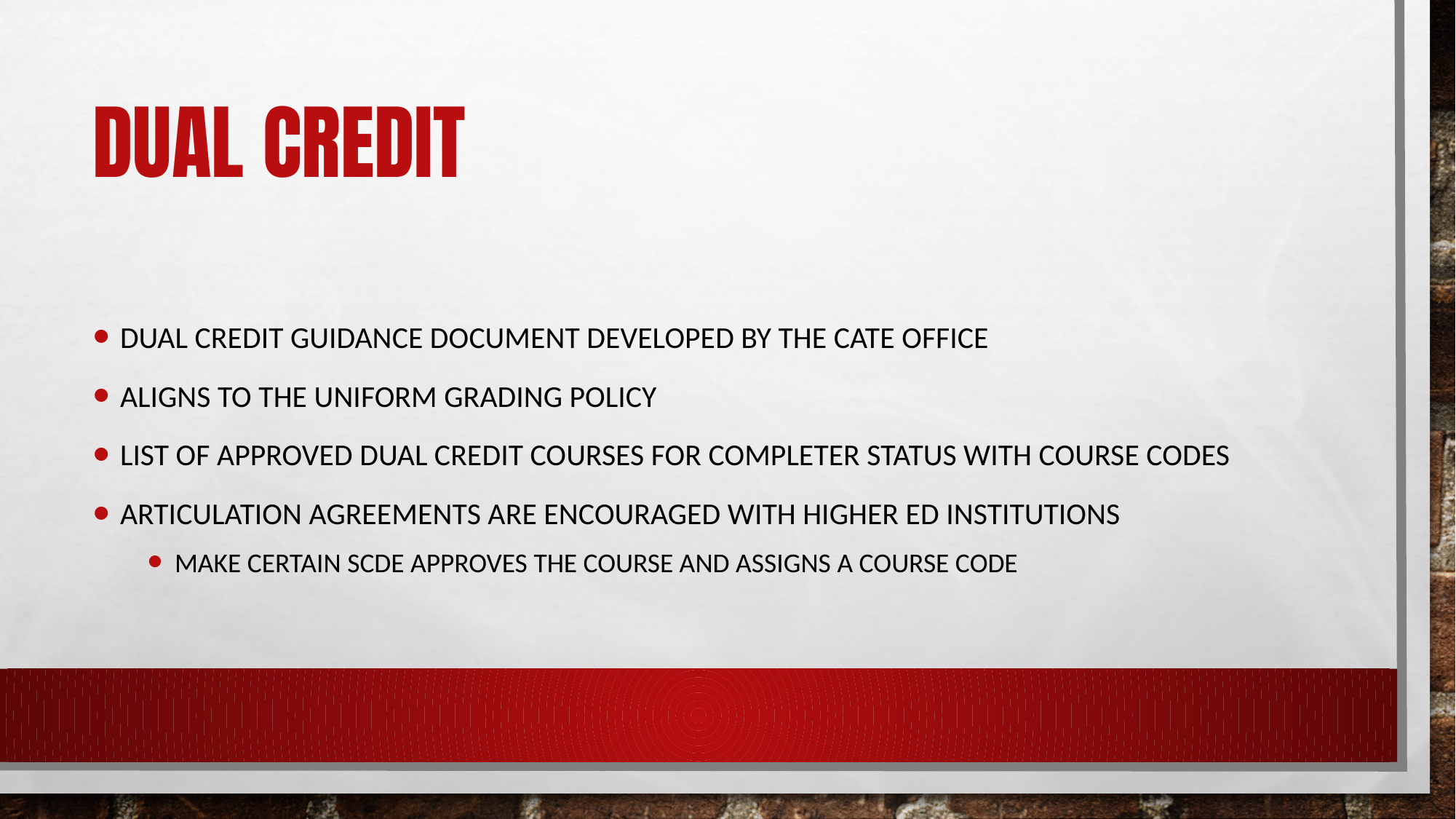

# Dual Credit
Dual Credit Guidance document developed by the CATE office
Aligns to the uniform grading policy
List of approved dual credit courses for completer status with course codes
Articulation agreements are encouraged with higher ed institutions
Make certain SCDE approves the course and assigns a course code